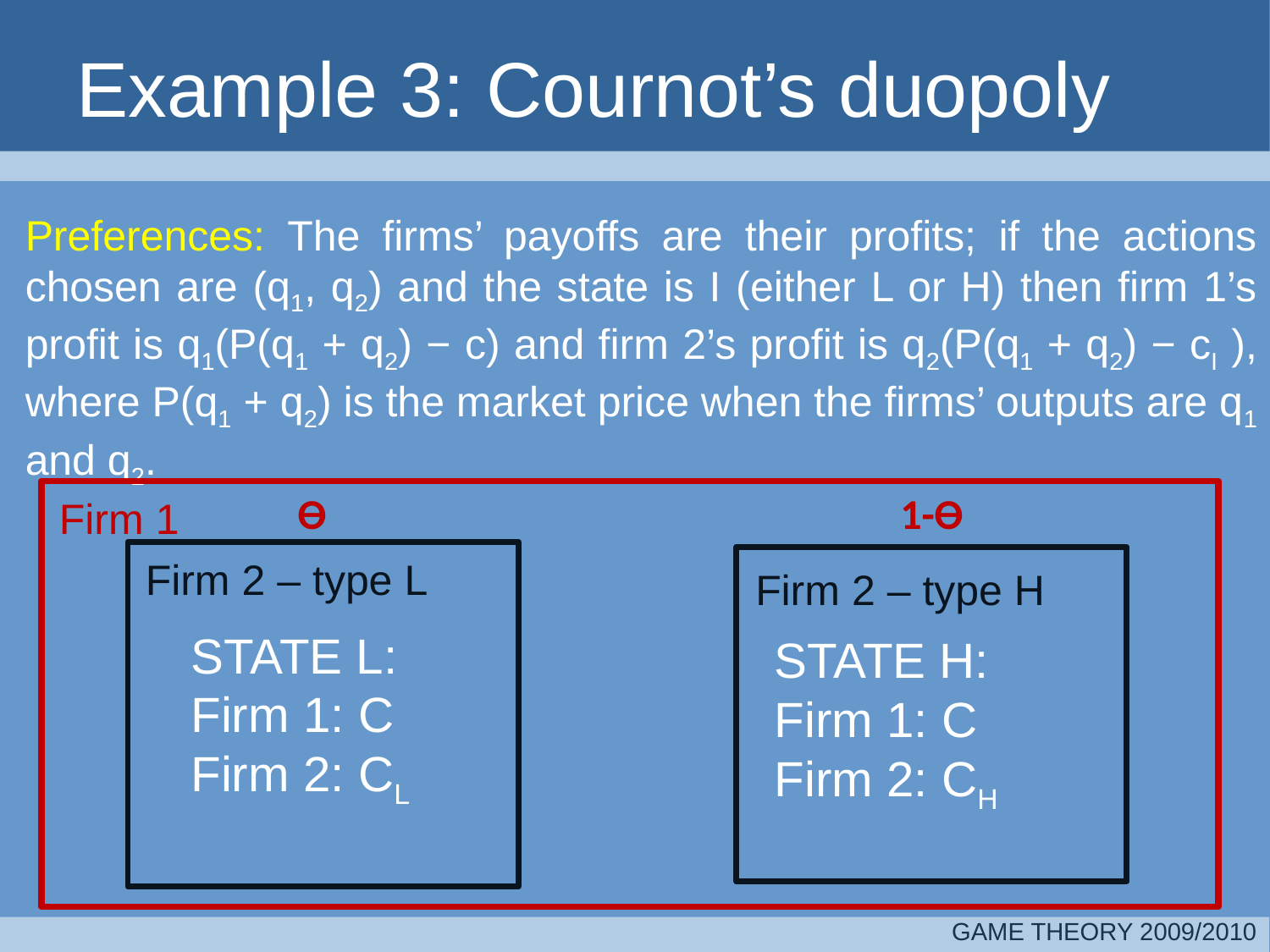

# Example 3: Cournot’s duopoly
Preferences: The firms’ payoffs are their profits; if the actions chosen are (q1, q2) and the state is I (either L or H) then firm 1’s profit is q1(P(q1 + q2) − c) and firm 2’s profit is q2(P(q1 + q2) − cI ), where P(q1 + q2) is the market price when the firms’ outputs are q1 and q2.

Ѳ
1-Ѳ
Firm 1

Firm 2 – type L

Firm 2 – type H
STATE L:
Firm 1: C
Firm 2: CL
STATE H:
Firm 1: C
Firm 2: CH
GAME THEORY 2009/2010